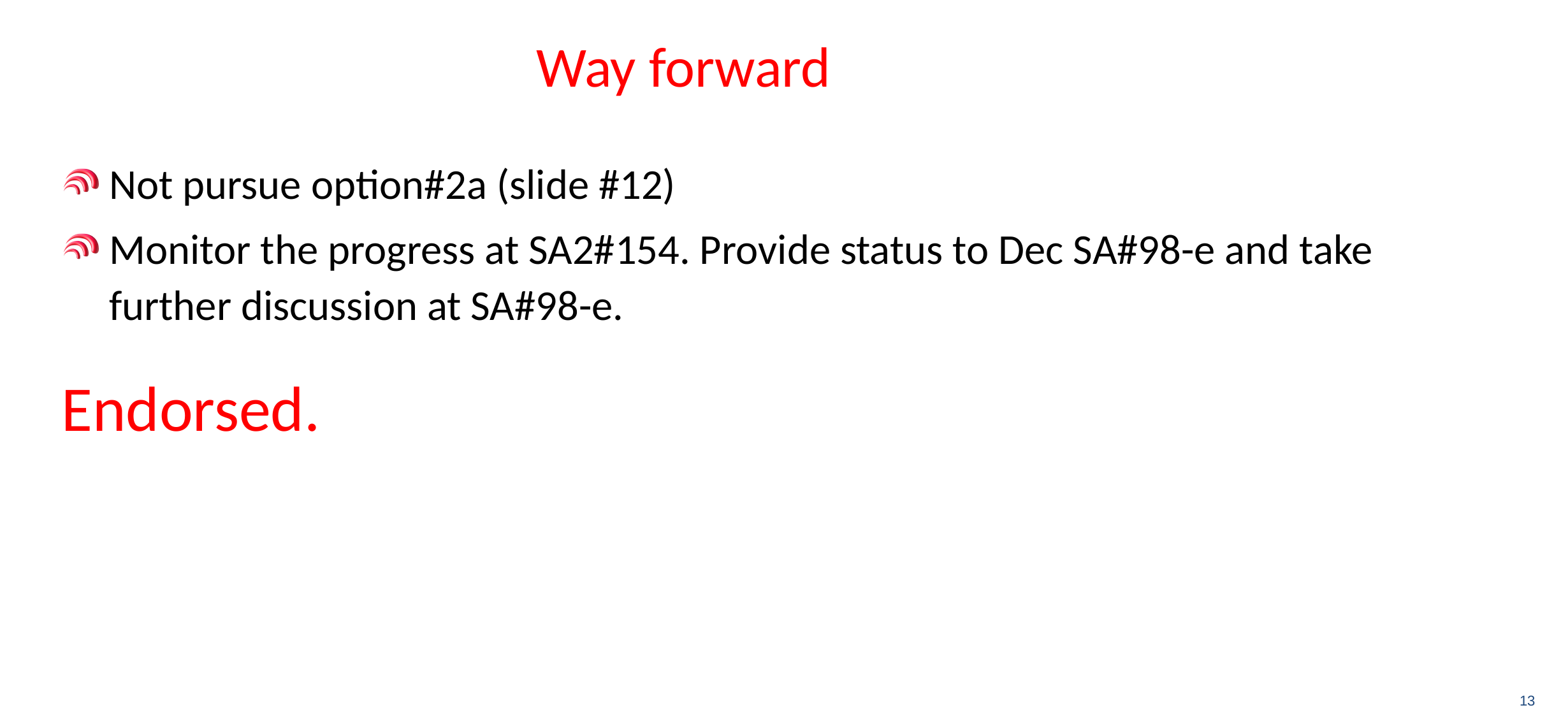

# Way forward
Not pursue option#2a (slide #12)
Monitor the progress at SA2#154. Provide status to Dec SA#98-e and take further discussion at SA#98-e.

Endorsed.